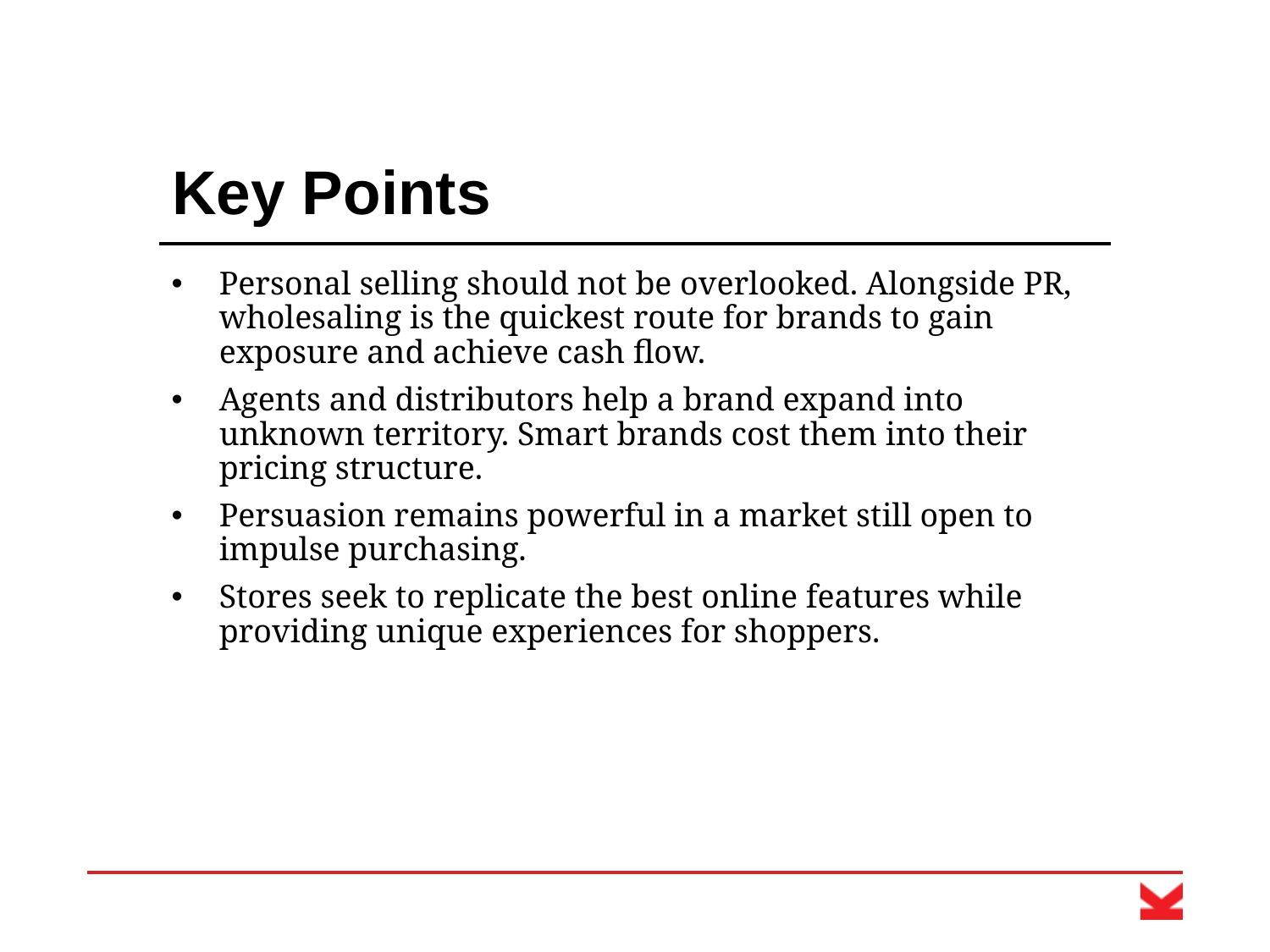

# Key Points
Personal selling should not be overlooked. Alongside PR, wholesaling is the quickest route for brands to gain exposure and achieve cash flow.
Agents and distributors help a brand expand into unknown territory. Smart brands cost them into their pricing structure.
Persuasion remains powerful in a market still open to impulse purchasing.
Stores seek to replicate the best online features while providing unique experiences for shoppers.